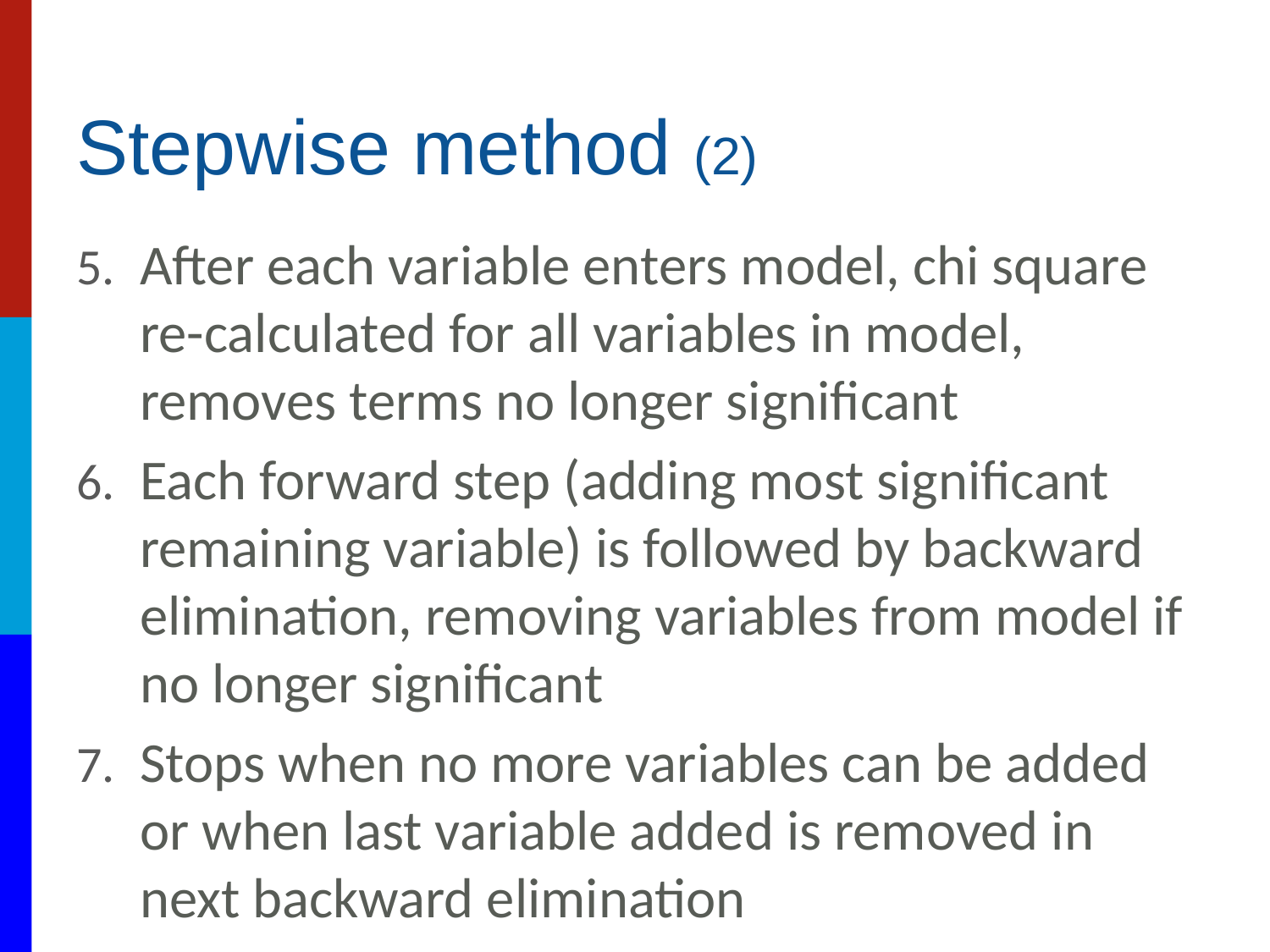

# Stepwise method (2)
After each variable enters model, chi square re-calculated for all variables in model, removes terms no longer significant
Each forward step (adding most significant remaining variable) is followed by backward elimination, removing variables from model if no longer significant
Stops when no more variables can be added or when last variable added is removed in next backward elimination